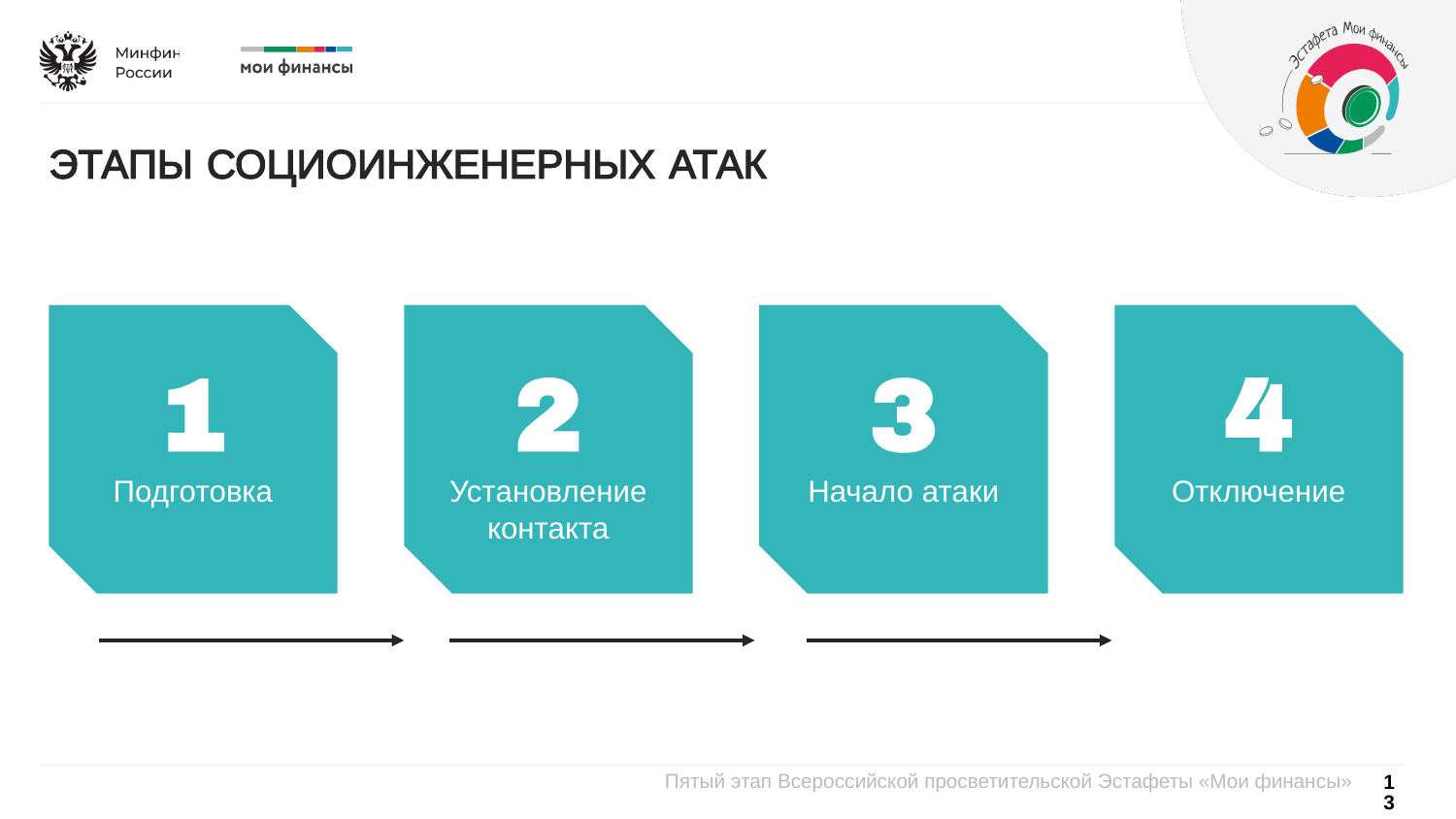

ЭТАПЫ СОЦИОИНЖЕНЕРНЫХ АТАК

1
2
3
4
Начало атаки

Подготовка
Установление контакта
Отключение
13